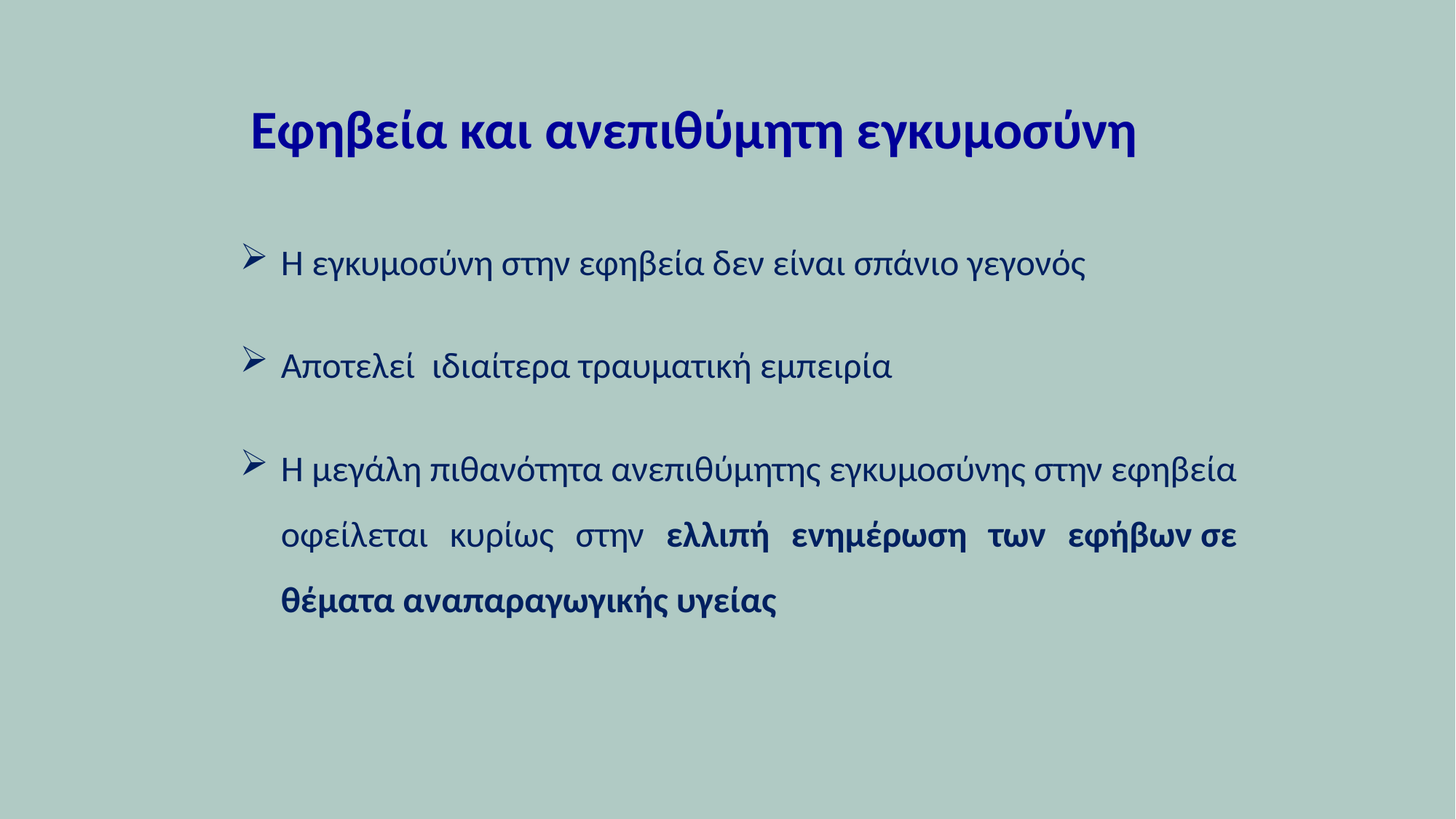

# Εφηβεία και ανεπιθύμητη εγκυμοσύνη
Η εγκυμοσύνη στην εφηβεία δεν είναι σπάνιο γεγονός

Αποτελεί  ιδιαίτερα τραυματική εμπειρία

Η μεγάλη πιθανότητα ανεπιθύμητης εγκυμοσύνης στην εφηβεία οφείλεται κυρίως στην ελλιπή ενημέρωση των εφήβων σε θέματα αναπαραγωγικής υγείας